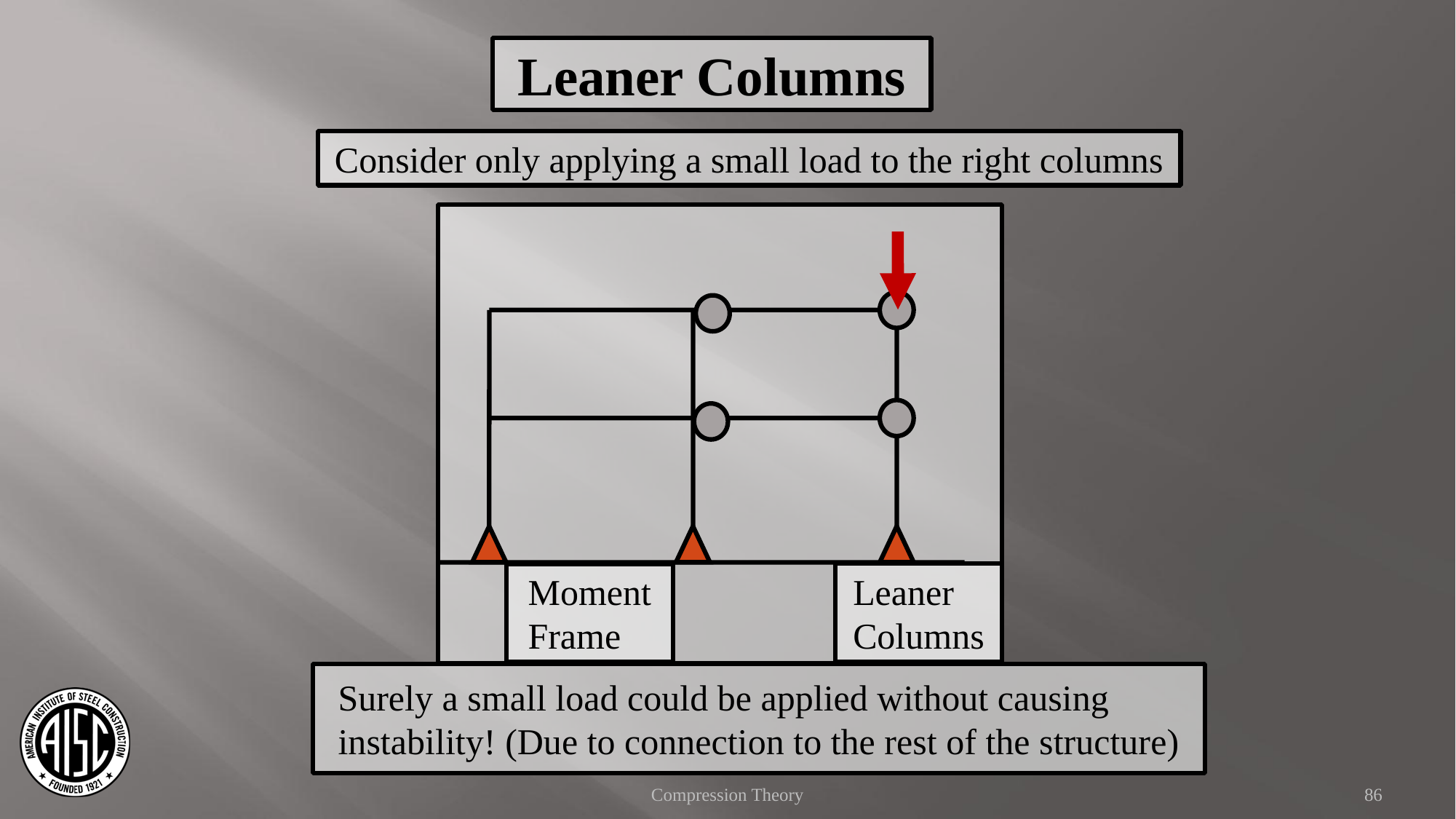

Leaner Columns
Consider only applying a small load to the right columns

Leaner Columns
Moment
Frame
Surely a small load could be applied without causing instability! (Due to connection to the rest of the structure)
Compression Theory
86